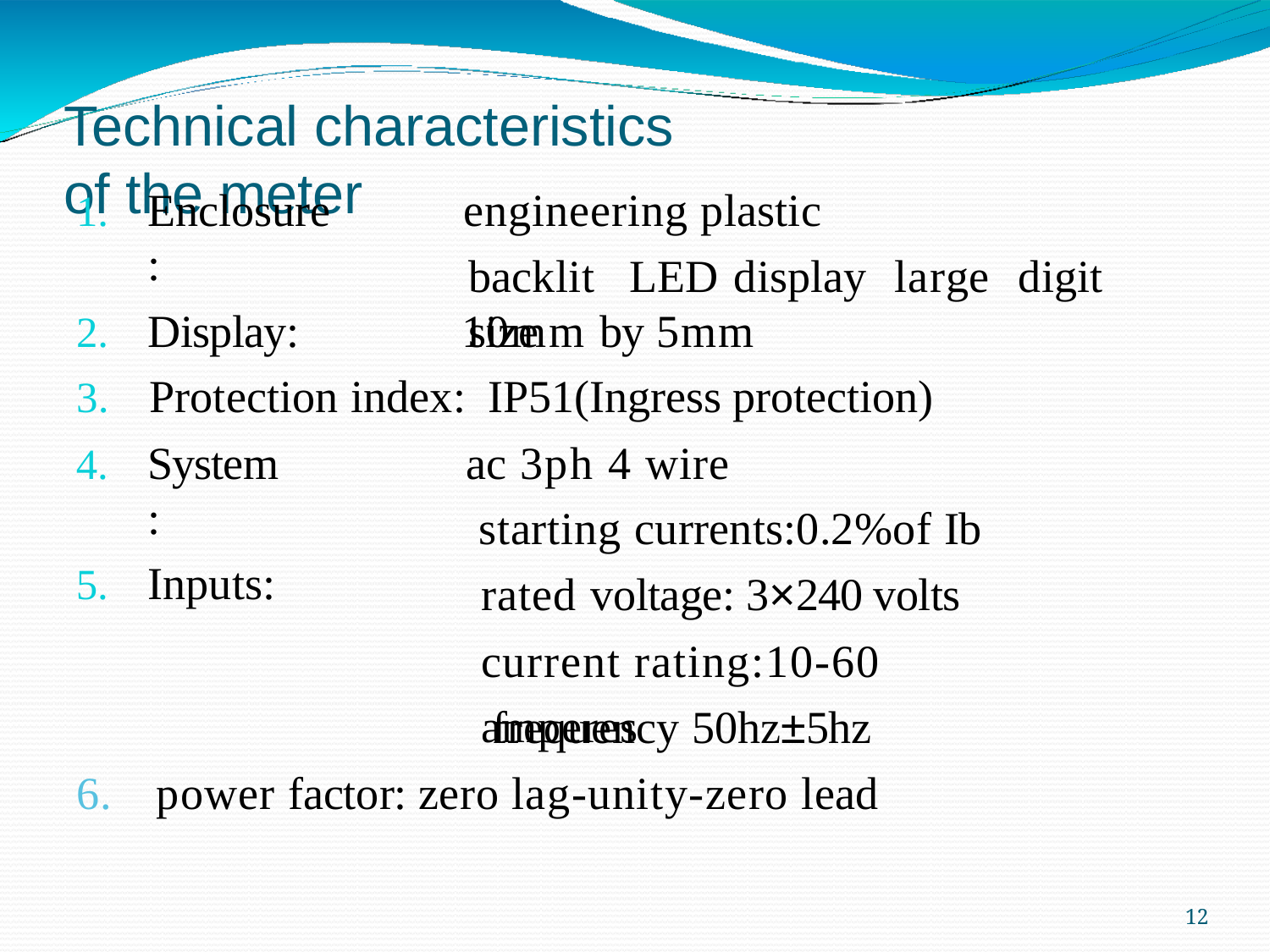

# Technical characteristics of the meter
Enclosure:
Display:
engineering plastic
backlit	LED	display	large	digit	size
10mm by 5mm
3.	Protection index:	IP51(Ingress protection)
System:
Inputs:
ac 3ph 4 wire
starting currents:0.2%of Ib  rated voltage: 3×240 volts  current rating:10-60 amperes
frequency 50hz±5hz
6.	power factor: zero lag-unity-zero lead
12